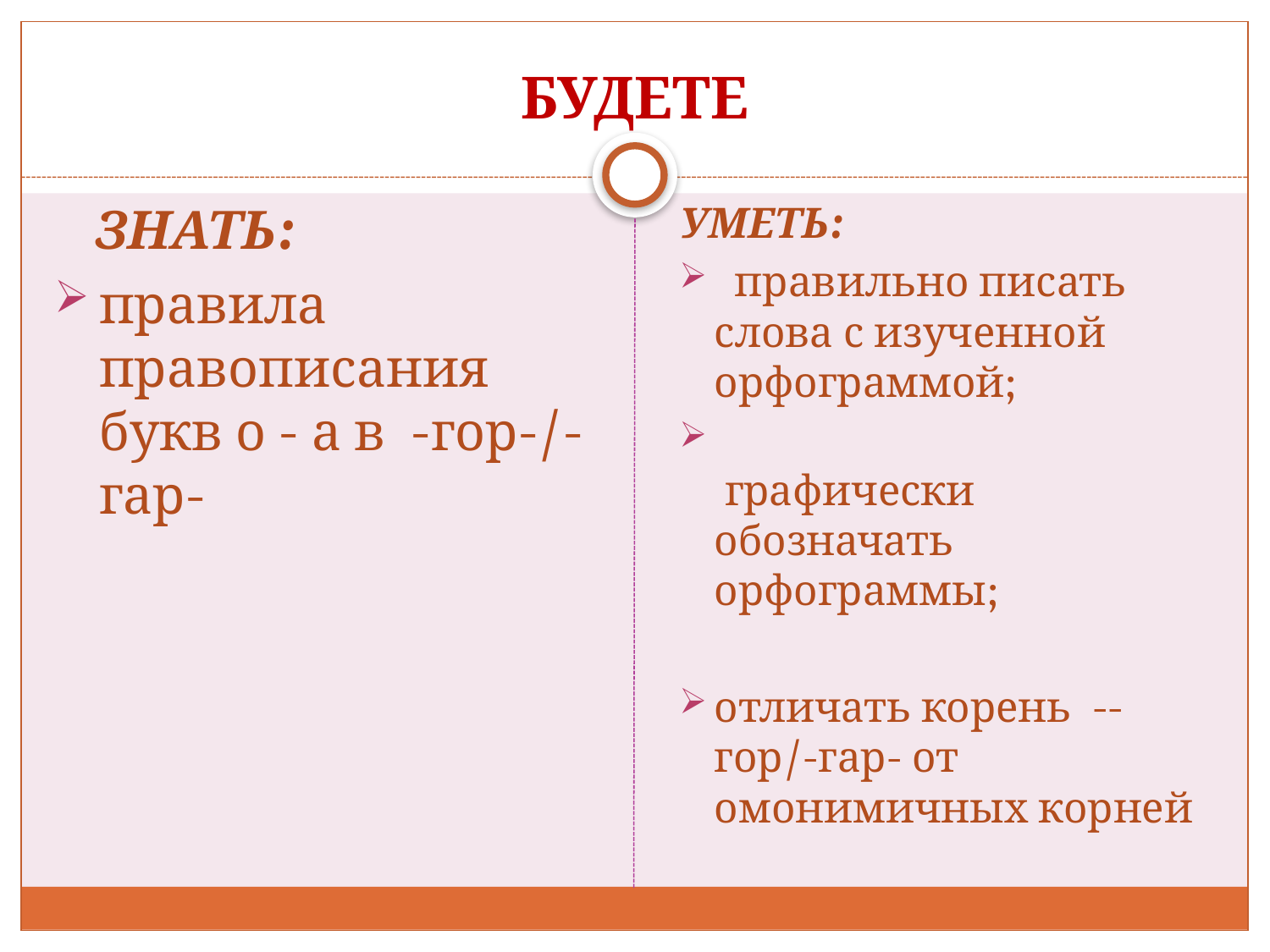

# БУДЕТЕ
    ЗНАТЬ:
правила правописания букв о - а в  -гор-/- гар-
УМЕТЬ:
  правильно писать слова с изученной орфограммой;
 графически обозначать орфограммы;

отличать корень  --гор/-гар- от омонимичных корней